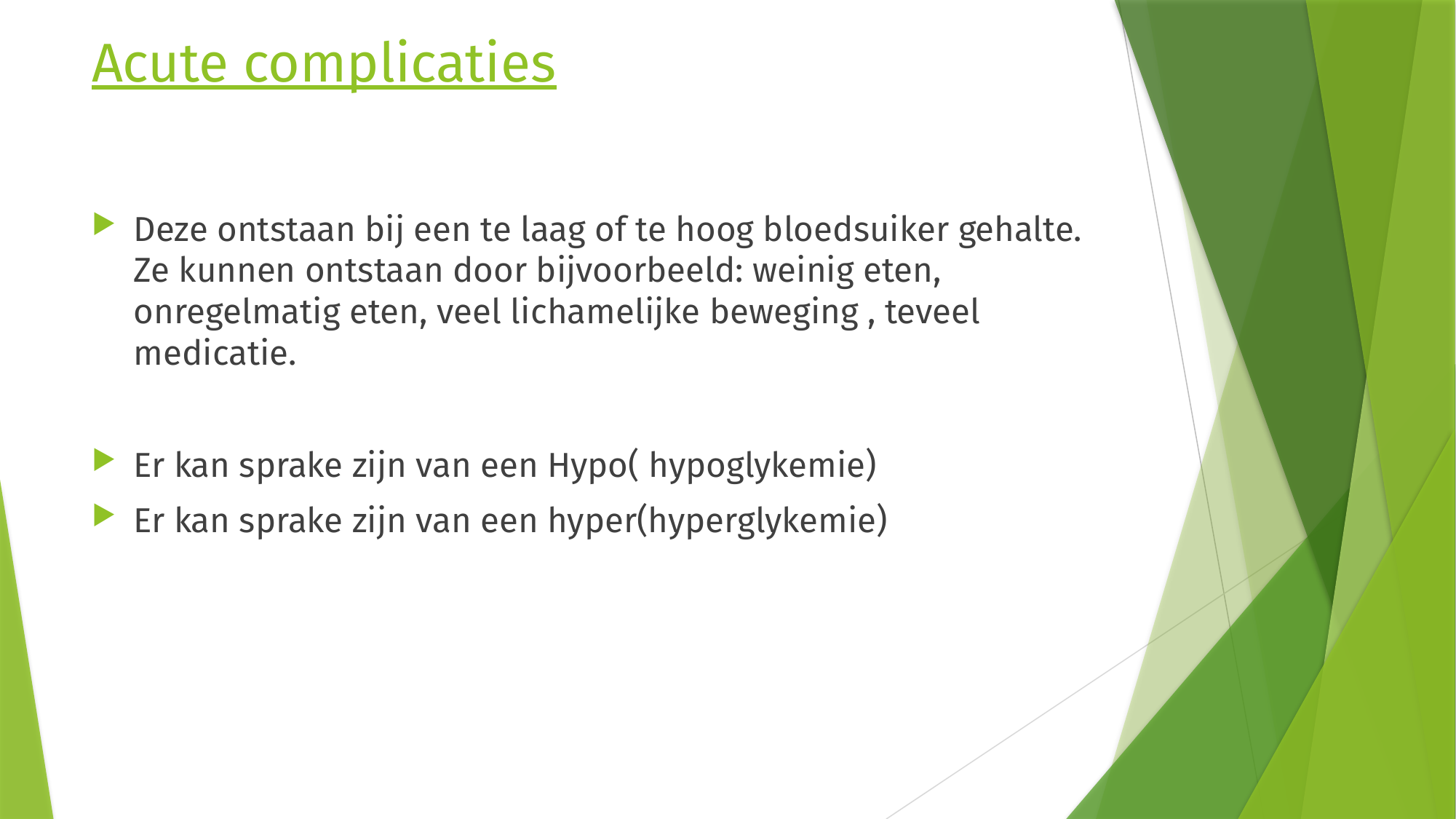

# Acute complicaties

Deze ontstaan bij een te laag of te hoog bloedsuiker gehalte.
Ze kunnen ontstaan door bijvoorbeeld: weinig eten, onregelmatig eten, veel lichamelijke beweging , teveel medicatie.

Er kan sprake zijn van een Hypo( hypoglykemie)
Er kan sprake zijn van een hyper(hyperglykemie)